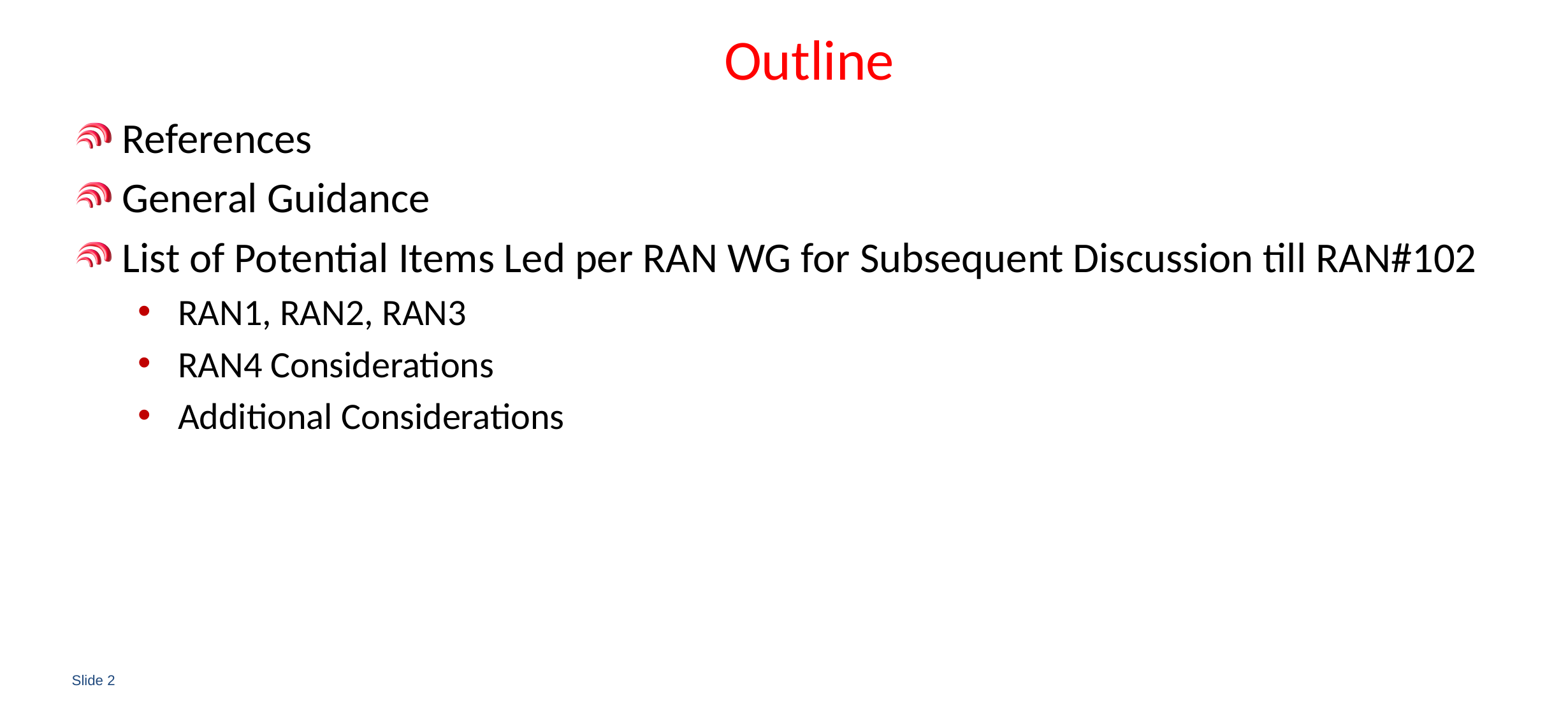

# Outline
References
General Guidance
List of Potential Items Led per RAN WG for Subsequent Discussion till RAN#102
RAN1, RAN2, RAN3
RAN4 Considerations
Additional Considerations